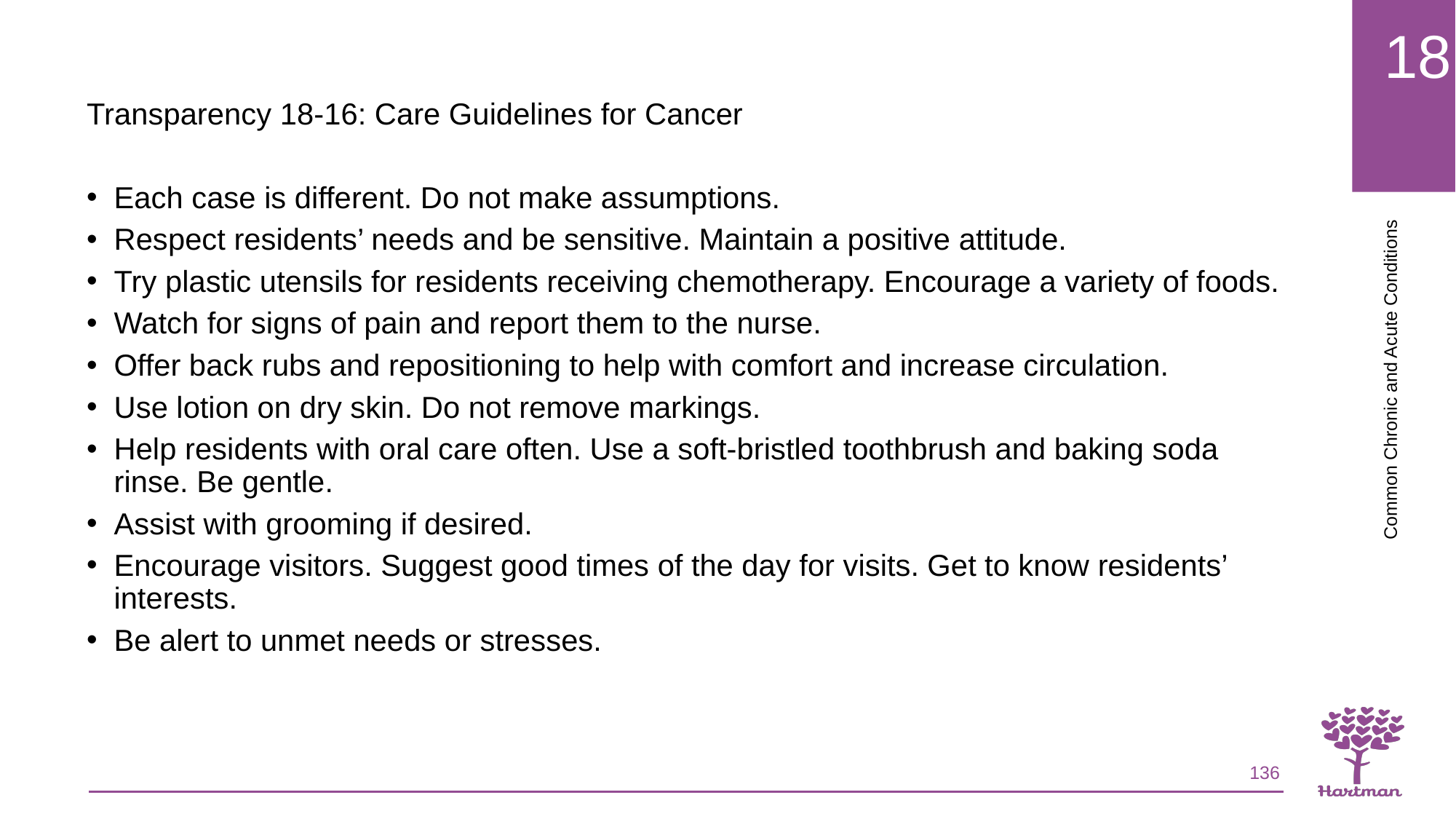

Transparency 18-16: Care Guidelines for Cancer

Each case is different. Do not make assumptions.
Respect residents’ needs and be sensitive. Maintain a positive attitude.
Try plastic utensils for residents receiving chemotherapy. Encourage a variety of foods.
Watch for signs of pain and report them to the nurse.
Offer back rubs and repositioning to help with comfort and increase circulation.
Use lotion on dry skin. Do not remove markings.
Help residents with oral care often. Use a soft-bristled toothbrush and baking soda rinse. Be gentle.
Assist with grooming if desired.
Encourage visitors. Suggest good times of the day for visits. Get to know residents’ interests.
Be alert to unmet needs or stresses.

136